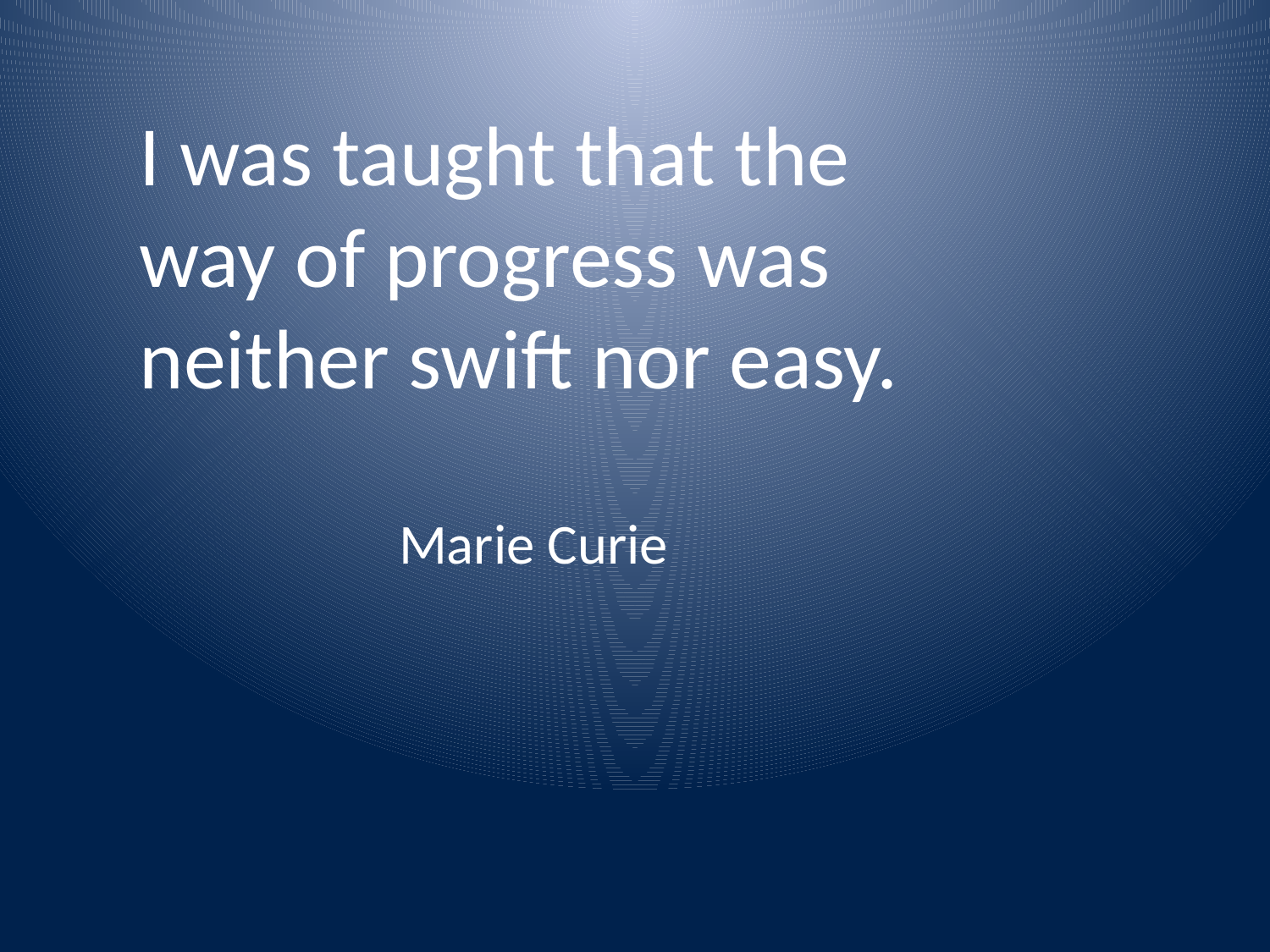

I was taught that the way of progress was neither swift nor easy.
Marie Curie